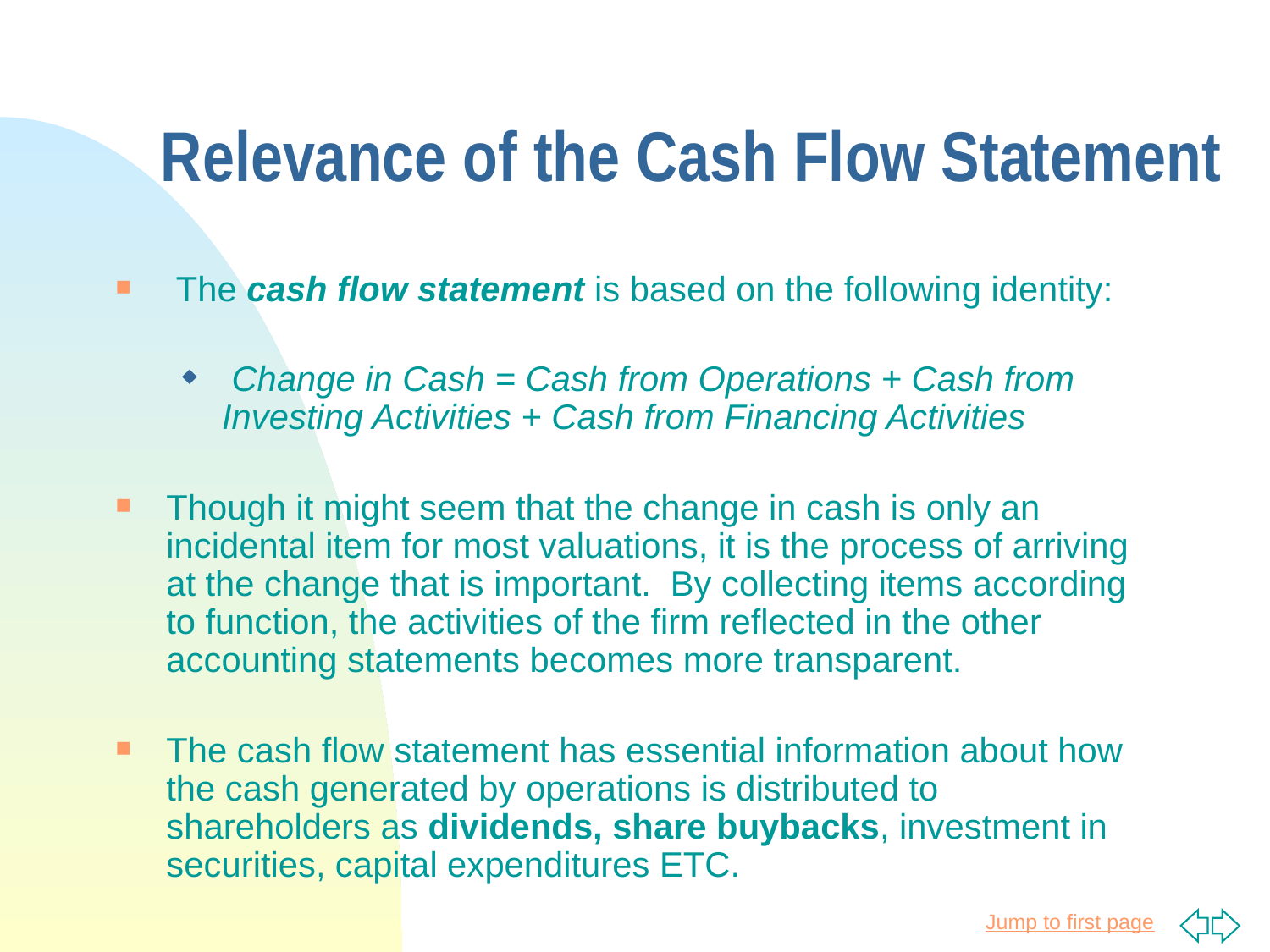

# Relevance of the Cash Flow Statement
 The cash flow statement is based on the following identity:

 Change in Cash = Cash from Operations + Cash from Investing Activities + Cash from Financing Activities

Though it might seem that the change in cash is only an incidental item for most valuations, it is the process of arriving at the change that is important.  By collecting items according to function, the activities of the firm reflected in the other accounting statements becomes more transparent.

The cash flow statement has essential information about how the cash generated by operations is distributed to shareholders as dividends, share buybacks, investment in securities, capital expenditures ETC.